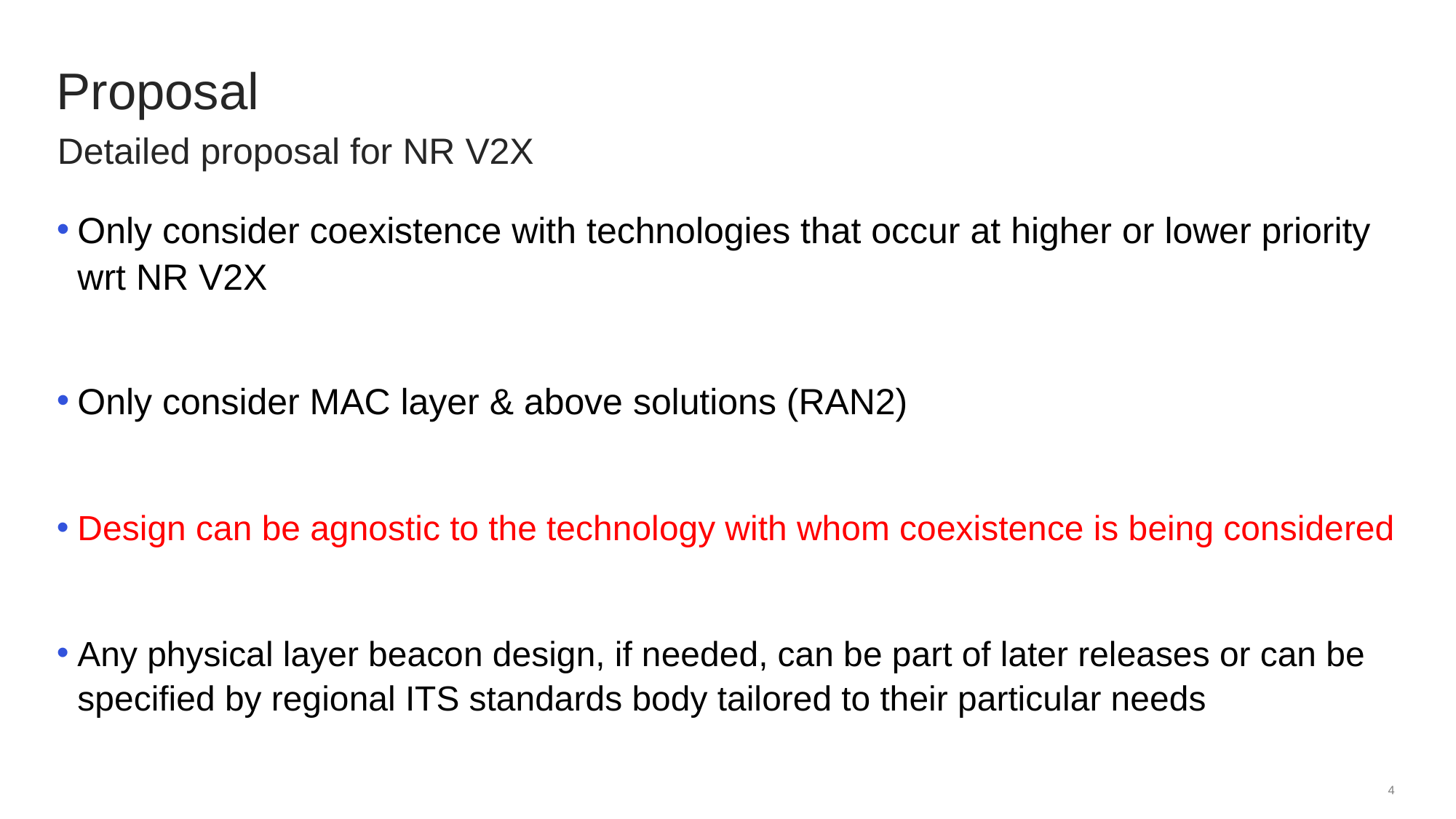

# Proposal
Detailed proposal for NR V2X
Only consider coexistence with technologies that occur at higher or lower priority wrt NR V2X

Only consider MAC layer & above solutions (RAN2)

Design can be agnostic to the technology with whom coexistence is being considered

Any physical layer beacon design, if needed, can be part of later releases or can be specified by regional ITS standards body tailored to their particular needs